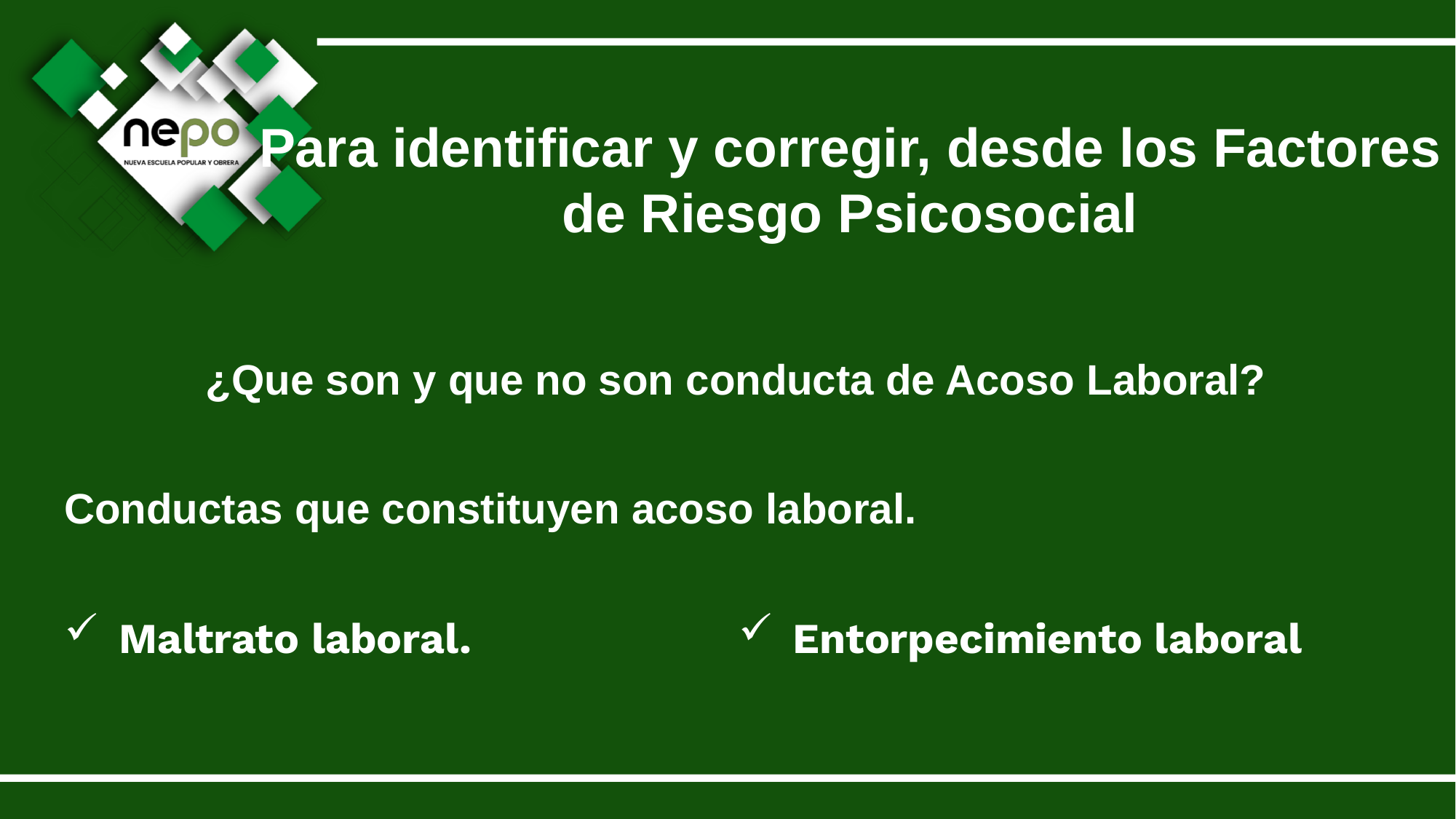

Para identificar y corregir, desde los Factores de Riesgo Psicosocial
¿Que son y que no son conducta de Acoso Laboral?
Conductas que constituyen acoso laboral.
Maltrato laboral.
Entorpecimiento laboral